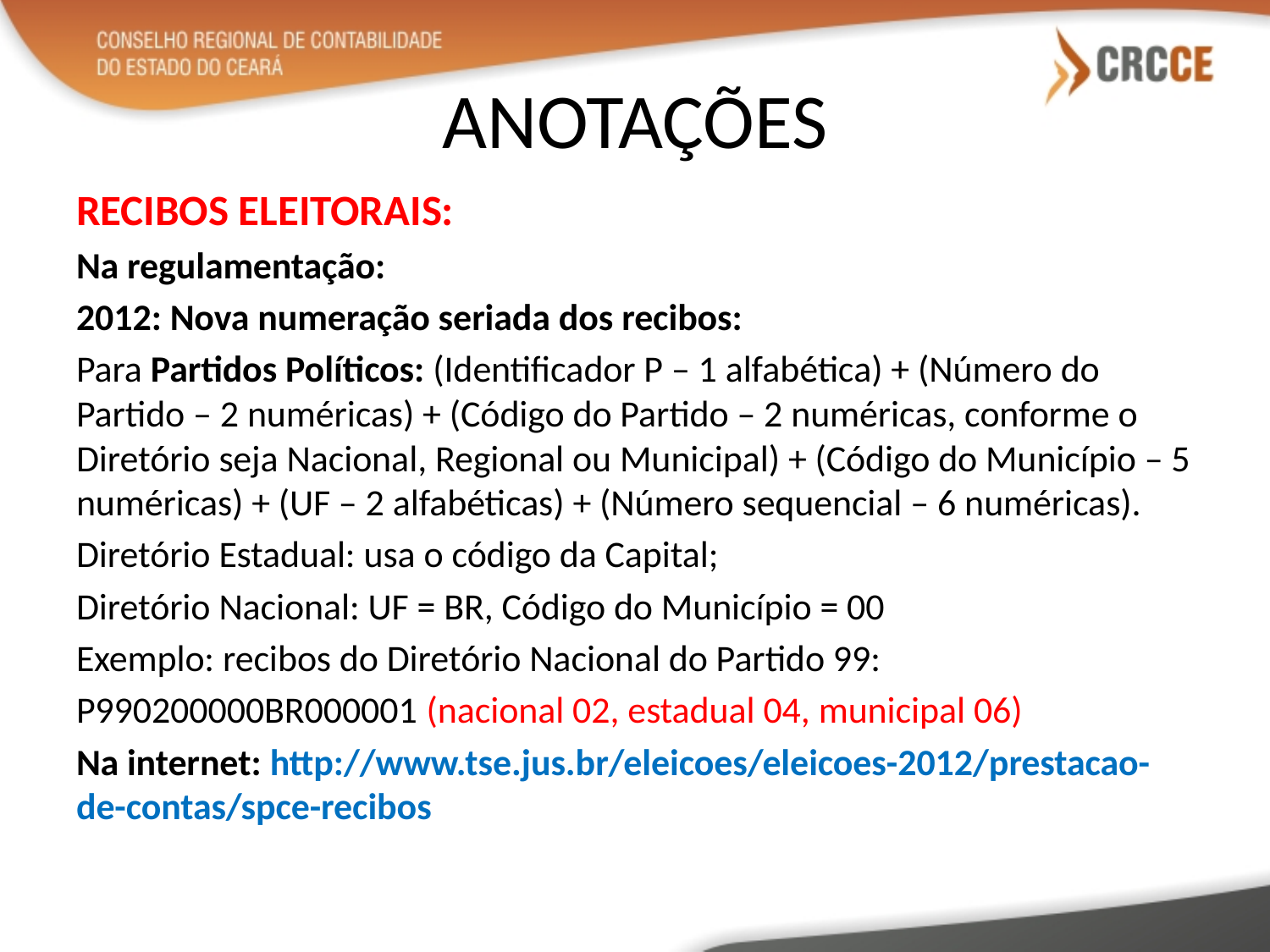

# ANOTAÇÕES
RECIBOS ELEITORAIS:
Na regulamentação:
2012: Nova numeração seriada dos recibos:
Para Partidos Políticos: (Identificador P – 1 alfabética) + (Número do Partido – 2 numéricas) + (Código do Partido – 2 numéricas, conforme o Diretório seja Nacional, Regional ou Municipal) + (Código do Município – 5 numéricas) + (UF – 2 alfabéticas) + (Número sequencial – 6 numéricas).
Diretório Estadual: usa o código da Capital;
Diretório Nacional: UF = BR, Código do Município = 00
Exemplo: recibos do Diretório Nacional do Partido 99:
P990200000BR000001 (nacional 02, estadual 04, municipal 06)
Na internet: http://www.tse.jus.br/eleicoes/eleicoes-2012/prestacao-de-contas/spce-recibos